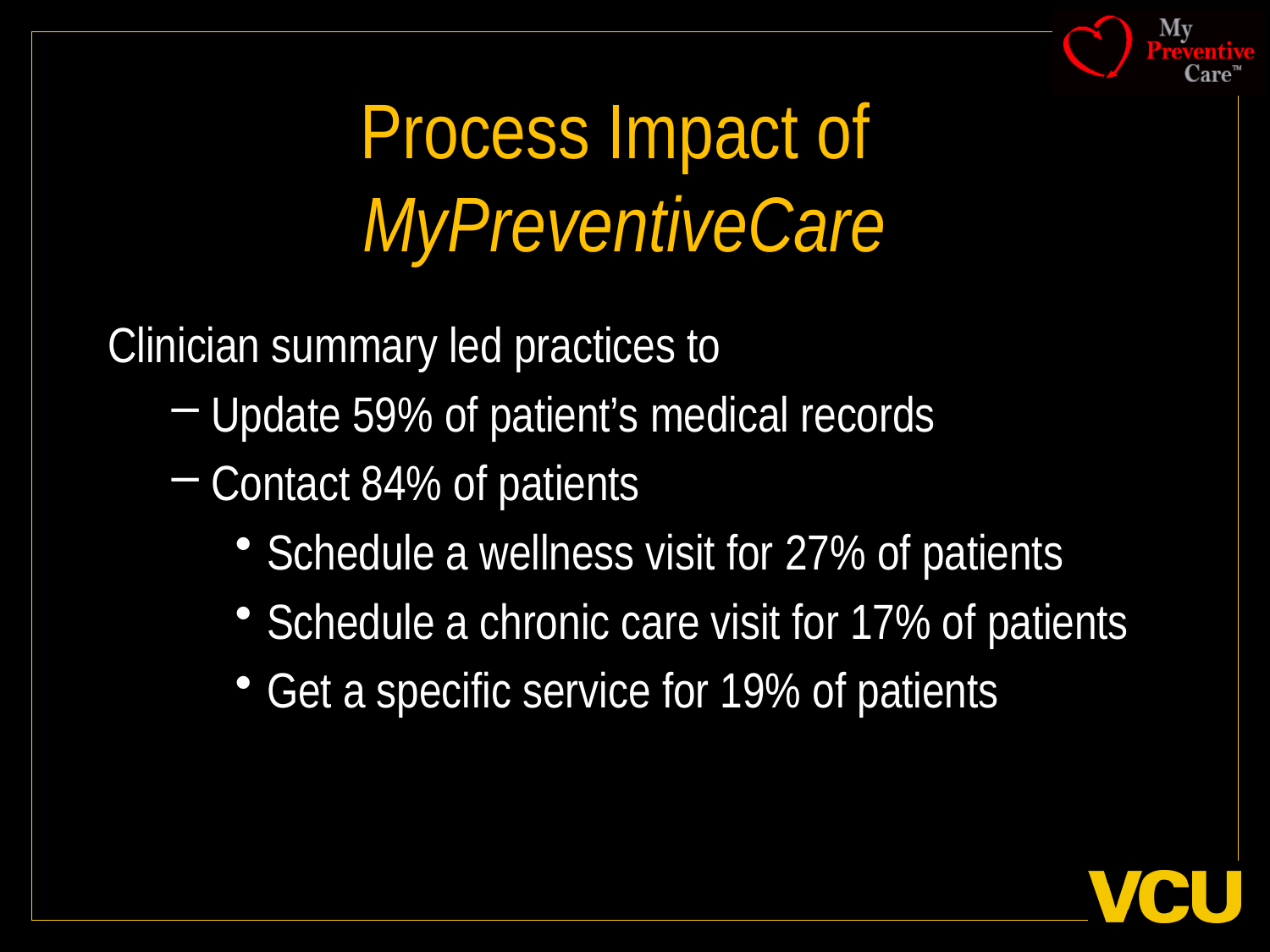

# Process Impact of MyPreventiveCare
Clinician summary led practices to
Update 59% of patient’s medical records
Contact 84% of patients
Schedule a wellness visit for 27% of patients
Schedule a chronic care visit for 17% of patients
Get a specific service for 19% of patients